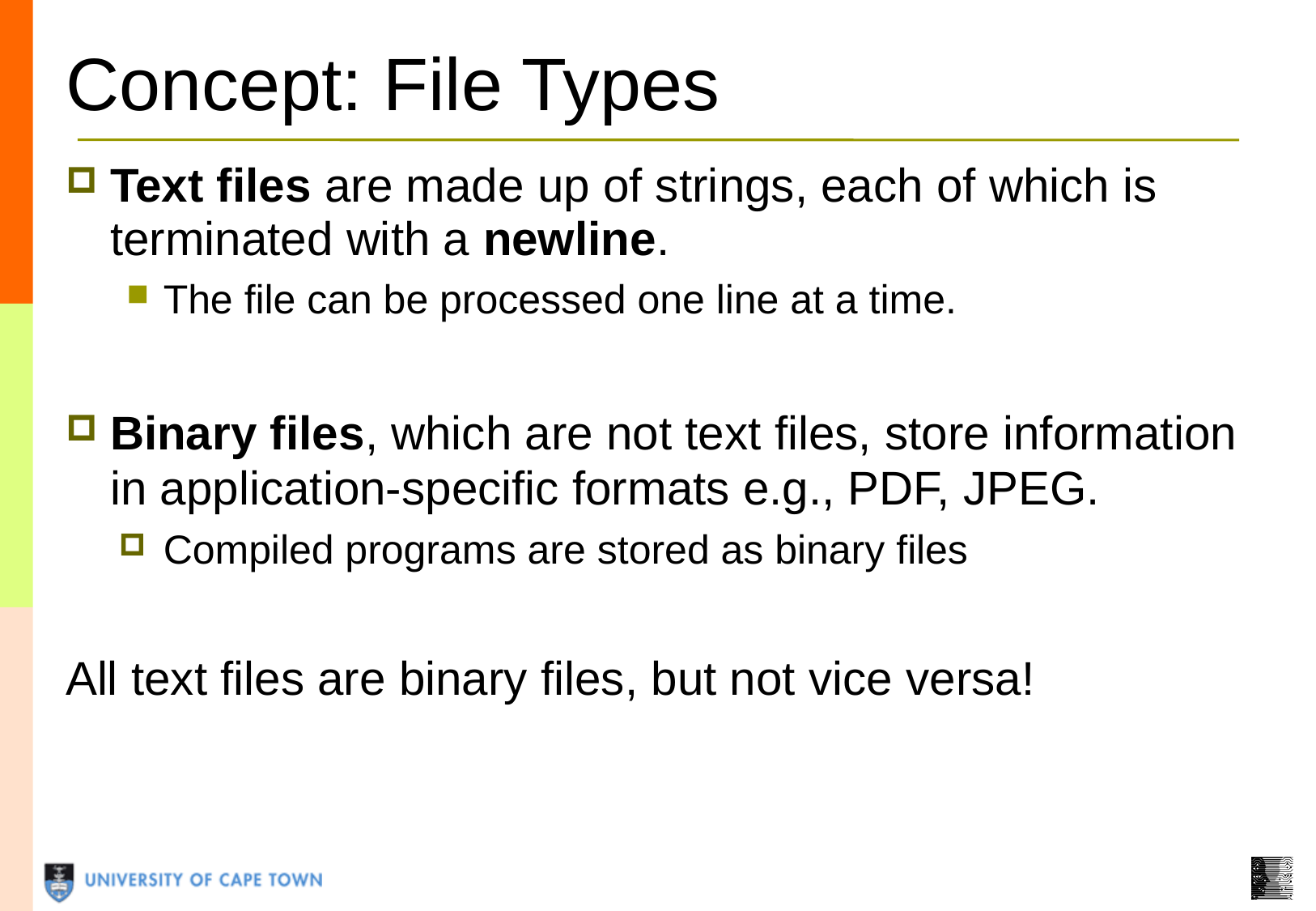

Concept: File Types
Text files are made up of strings, each of which is terminated with a newline.
The file can be processed one line at a time.

Binary files, which are not text files, store information in application-specific formats e.g., PDF, JPEG.
Compiled programs are stored as binary files

All text files are binary files, but not vice versa!